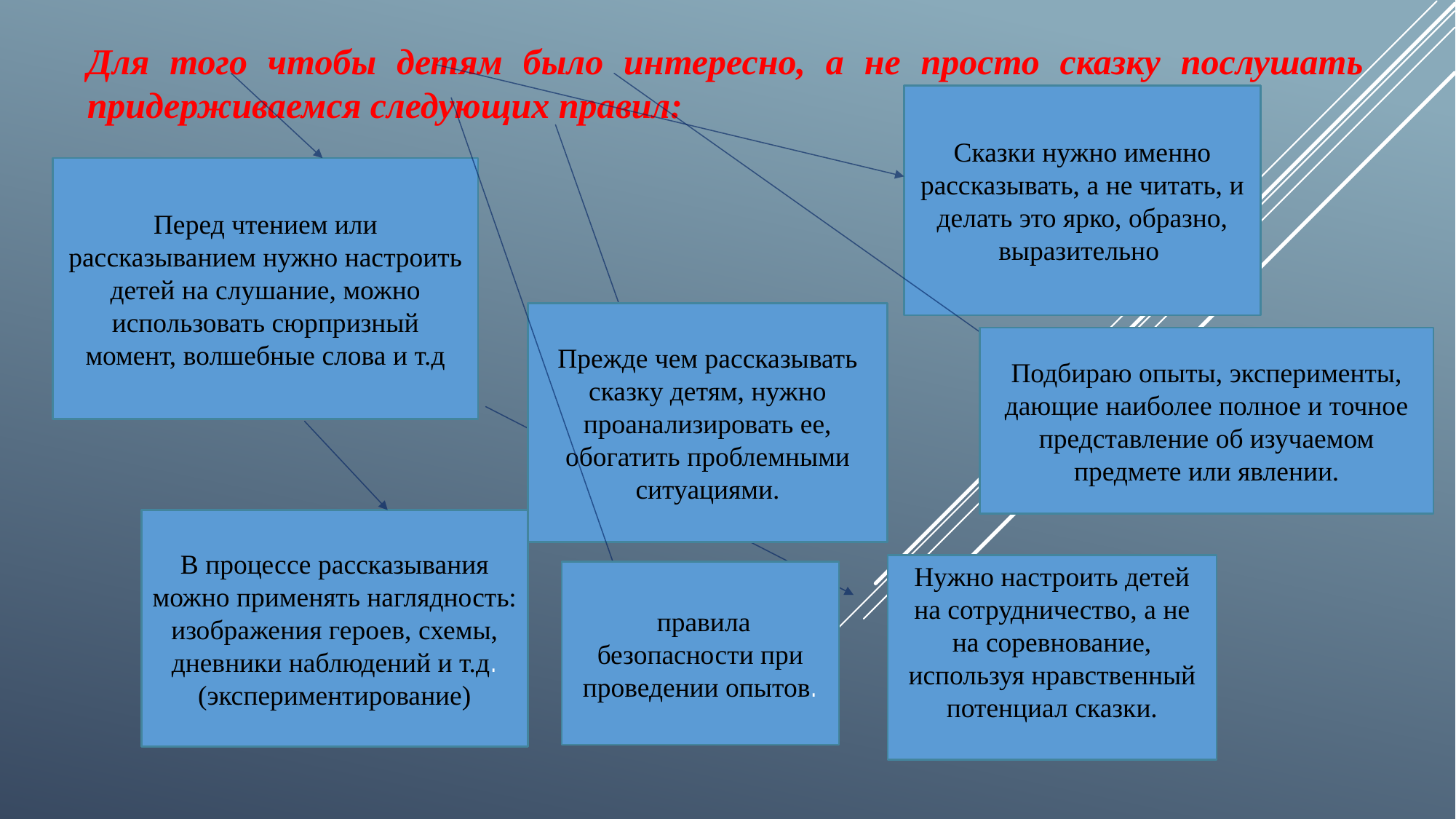

Для того чтобы детям было интересно, а не просто сказку послушать придерживаемся следующих правил:
Сказки нужно именно рассказывать, а не читать, и делать это ярко, образно, выразительно
Перед чтением или рассказыванием нужно настроить детей на слушание, можно использовать сюрпризный момент, волшебные слова и т.д
Прежде чем рассказывать сказку детям, нужно проанализировать ее, обогатить проблемными ситуациями.
Подбираю опыты, эксперименты, дающие наиболее полное и точное представление об изучаемом предмете или явлении.
В процессе рассказывания можно применять наглядность: изображения героев, схемы, дневники наблюдений и т.д.
(экспериментирование)
Нужно настроить детей на сотрудничество, а не на соревнование, используя нравственный потенциал сказки.

 правила безопасности при проведении опытов.